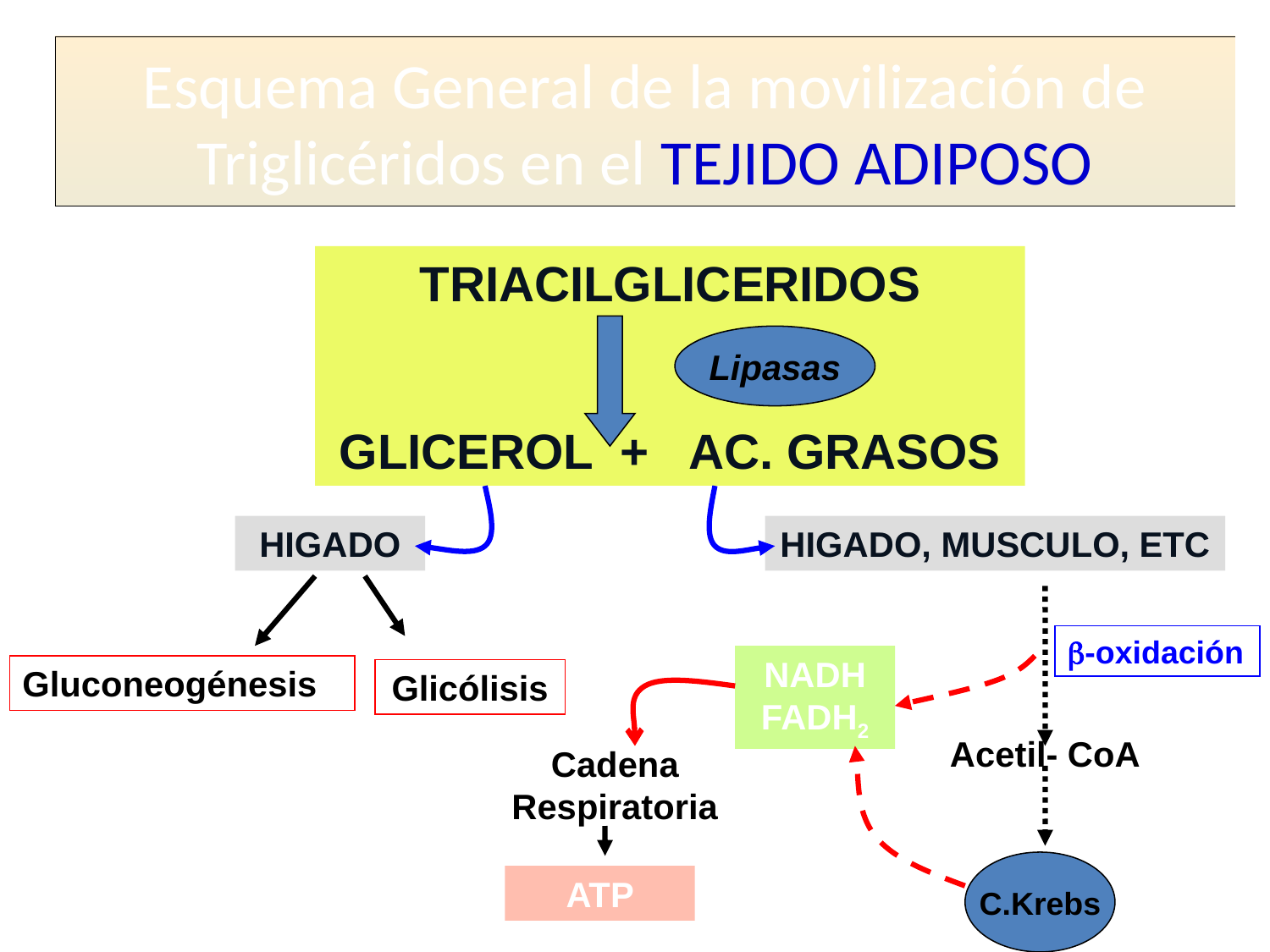

# Esquema General de la movilización de Triglicéridos en el TEJIDO ADIPOSO
TRIACILGLICERIDOS

GLICEROL  +   AC. GRASOS

Lipasas

HIGADO
HIGADO, MUSCULO, ETC

β-oxidación
NADH FADH2
Gluconeogénesis

Glicólisis

Acetil- CoA
Cadena Respiratoria

C.Krebs
ATP